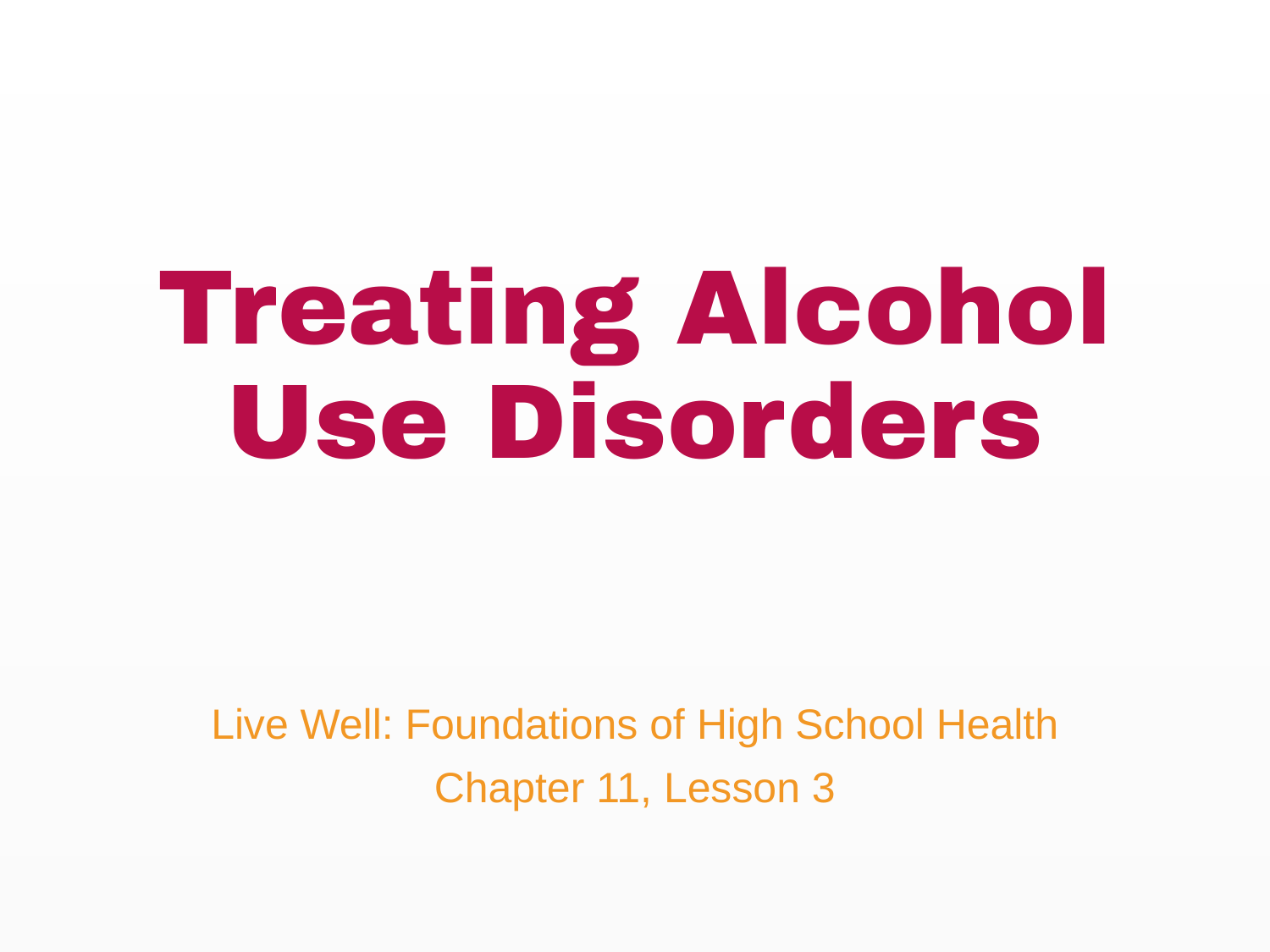

# Treating Alcohol Use Disorders
Live Well: Foundations of High School Health
Chapter 11, Lesson 3